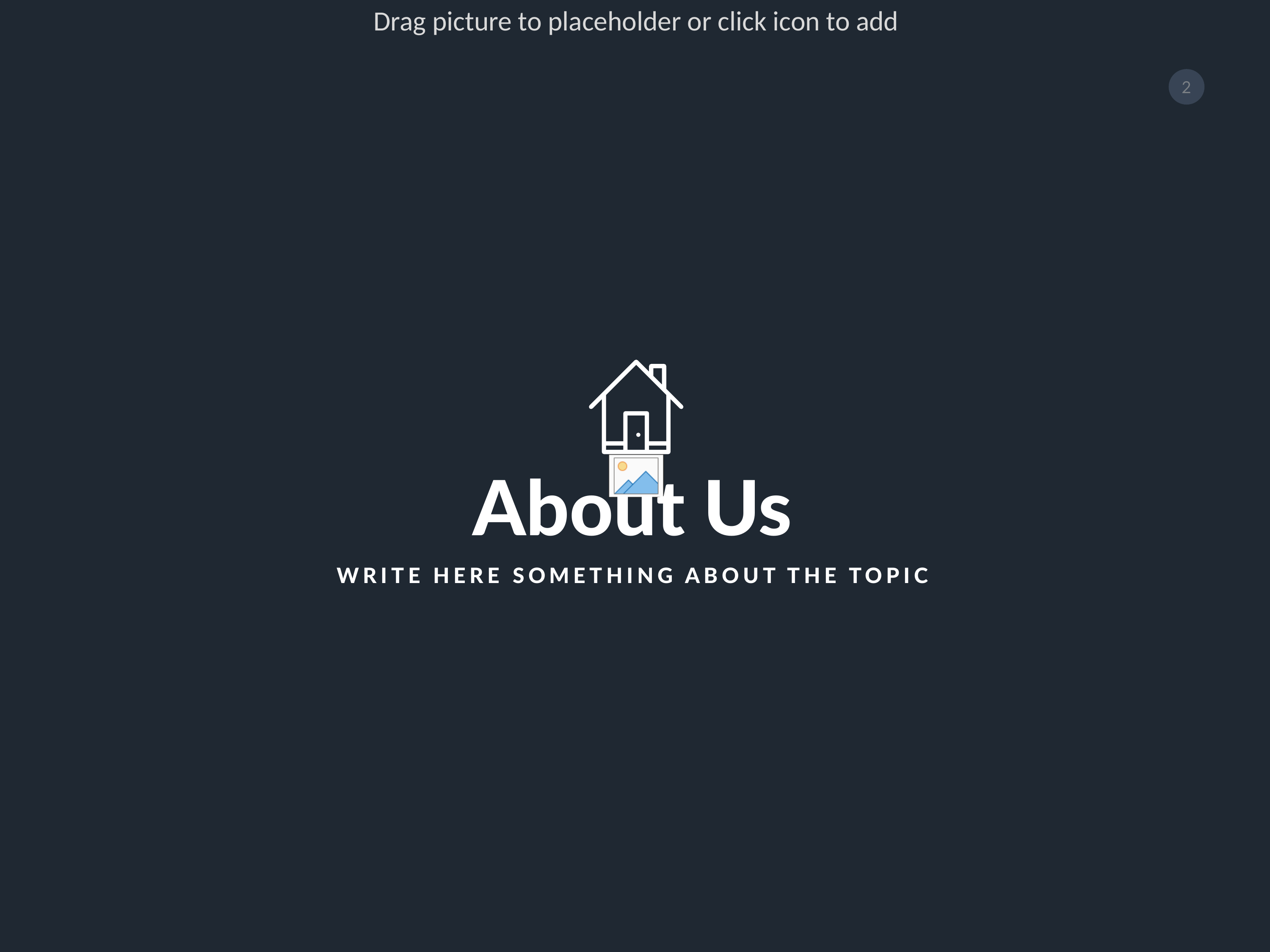

About Us
WRITE HERE SOMETHING ABOUT THE TOPIC